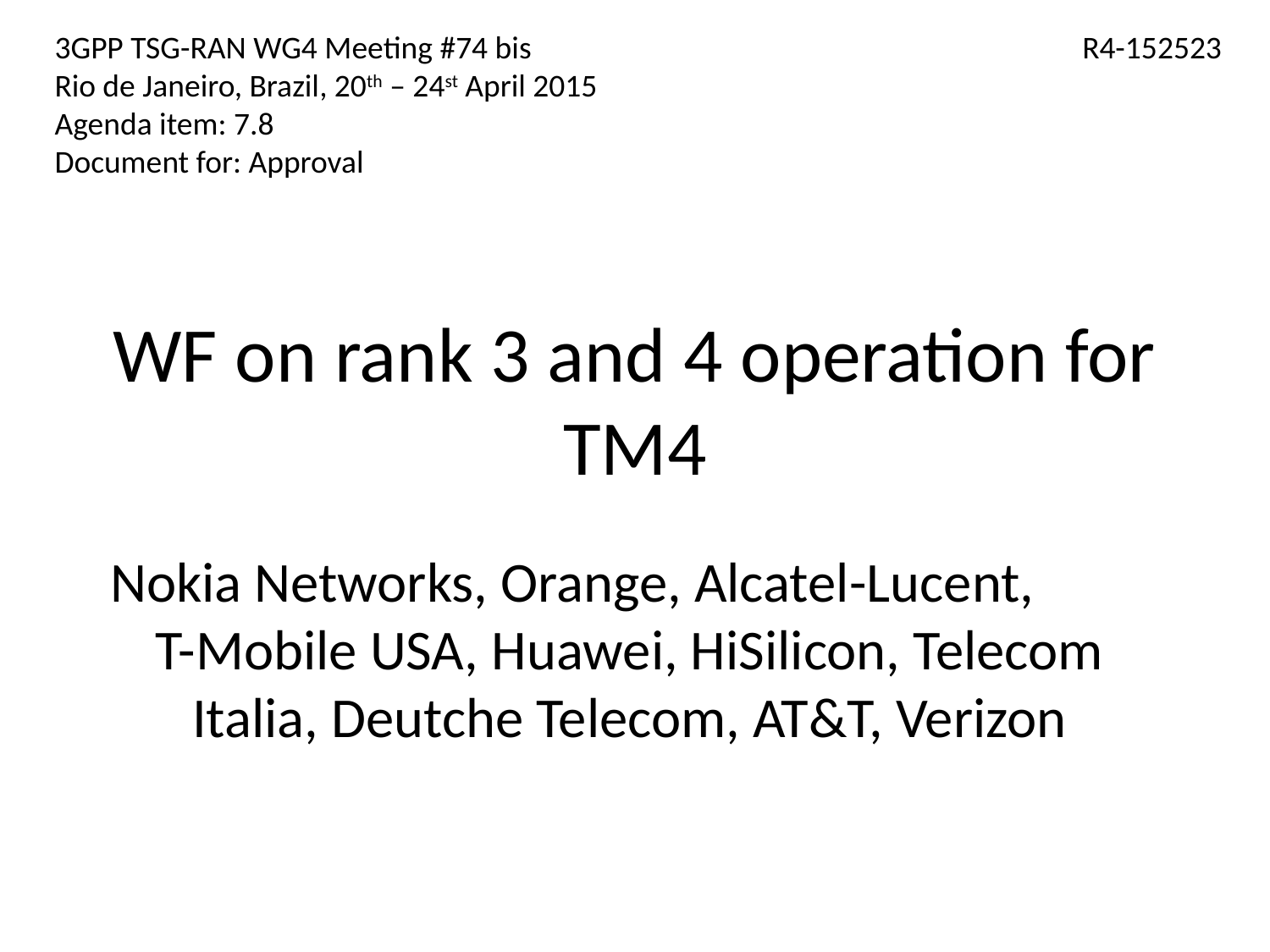

3GPP TSG-RAN WG4 Meeting #74 bis
Rio de Janeiro, Brazil, 20th – 24st April 2015
Agenda item: 7.8
Document for: Approval

R4-152523
# WF on rank 3 and 4 operation for TM4
Nokia Networks, Orange, Alcatel-Lucent,          T-Mobile USA, Huawei, HiSilicon, Telecom Italia, Deutche Telecom, AT&T, Verizon